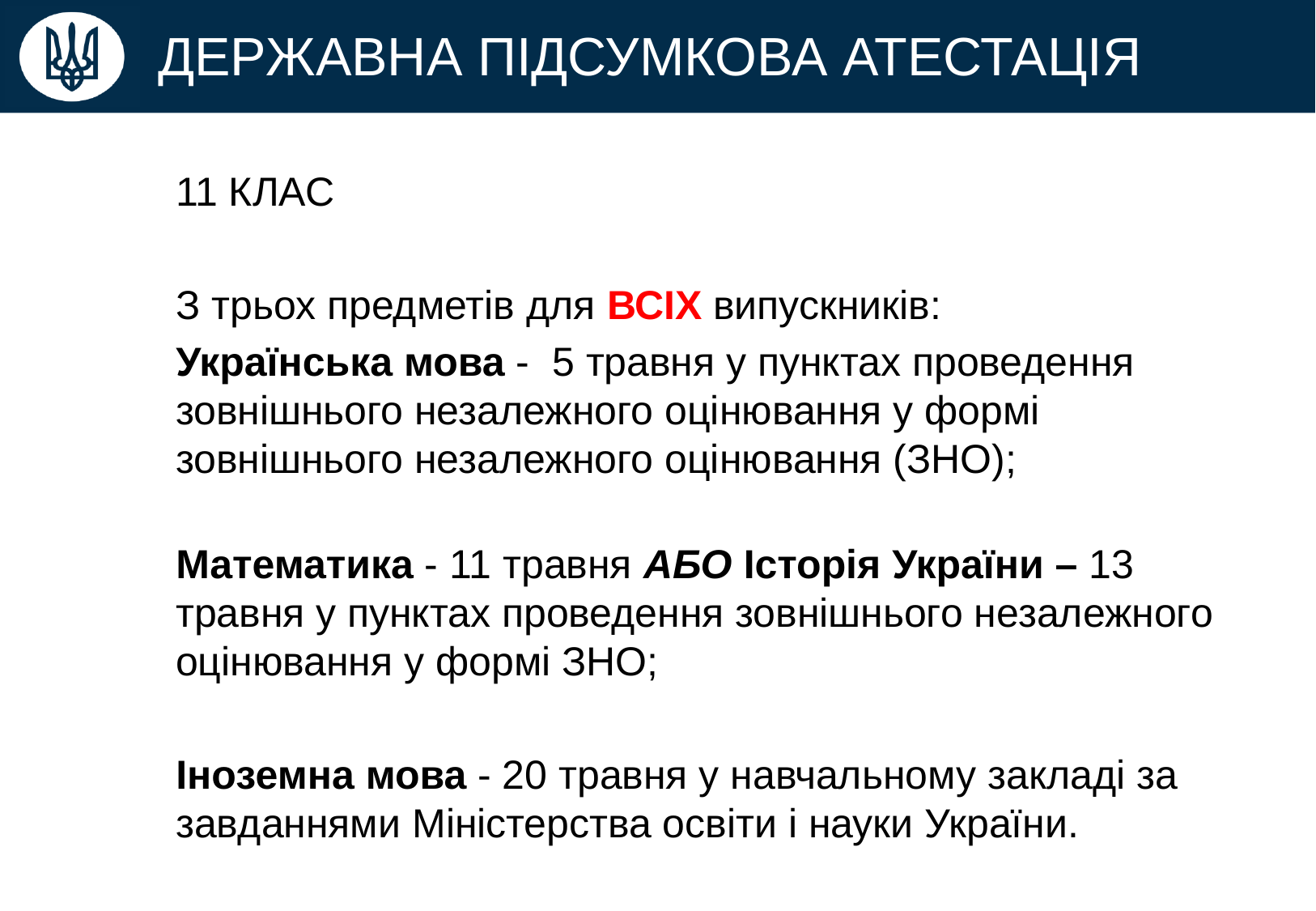

# ДЕРЖАВНА ПІДСУМКОВА АТЕСТАЦІЯ
11 КЛАС

З трьох предметів для ВСІХ випускників:
Українська мова -  5 травня у пунктах проведення зовнішнього незалежного оцінювання у формі зовнішнього незалежного оцінювання (ЗНО);
Математика - 11 травня АБО Історія України – 13 травня у пунктах проведення зовнішнього незалежного оцінювання у формі ЗНО;

Іноземна мова - 20 травня у навчальному закладі за завданнями Міністерства освіти і науки України.